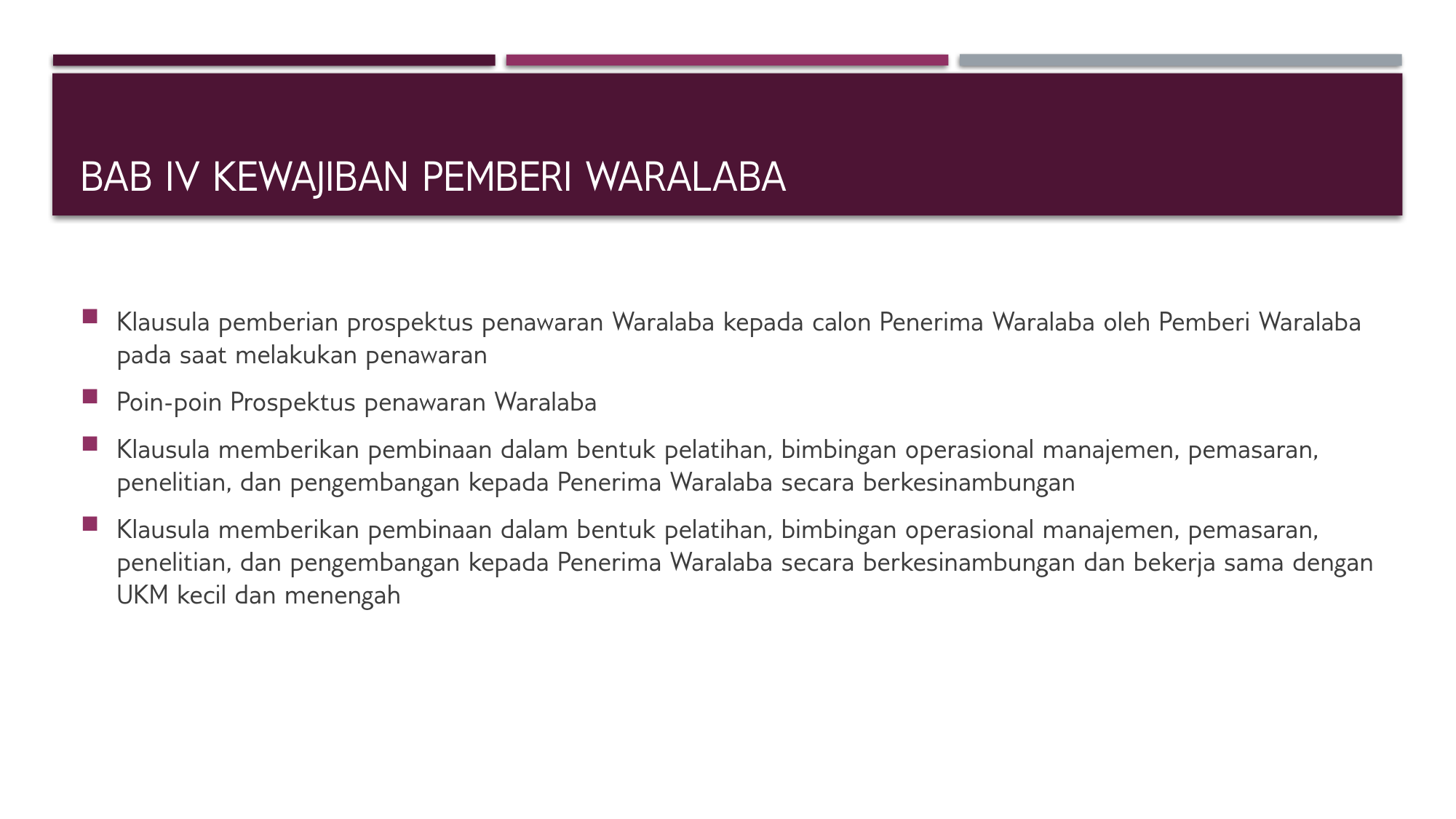

# BAB IV KEWAJIBAN PEMBERI WARALABA
Klausula pemberian prospektus penawaran Waralaba kepada calon Penerima Waralaba oleh Pemberi Waralaba pada saat melakukan penawaran
Poin-poin Prospektus penawaran Waralaba
Klausula memberikan pembinaan dalam bentuk pelatihan, bimbingan operasional manajemen, pemasaran, penelitian, dan pengembangan kepada Penerima Waralaba secara berkesinambungan
Klausula memberikan pembinaan dalam bentuk pelatihan, bimbingan operasional manajemen, pemasaran, penelitian, dan pengembangan kepada Penerima Waralaba secara berkesinambungan dan bekerja sama dengan UKM kecil dan menengah